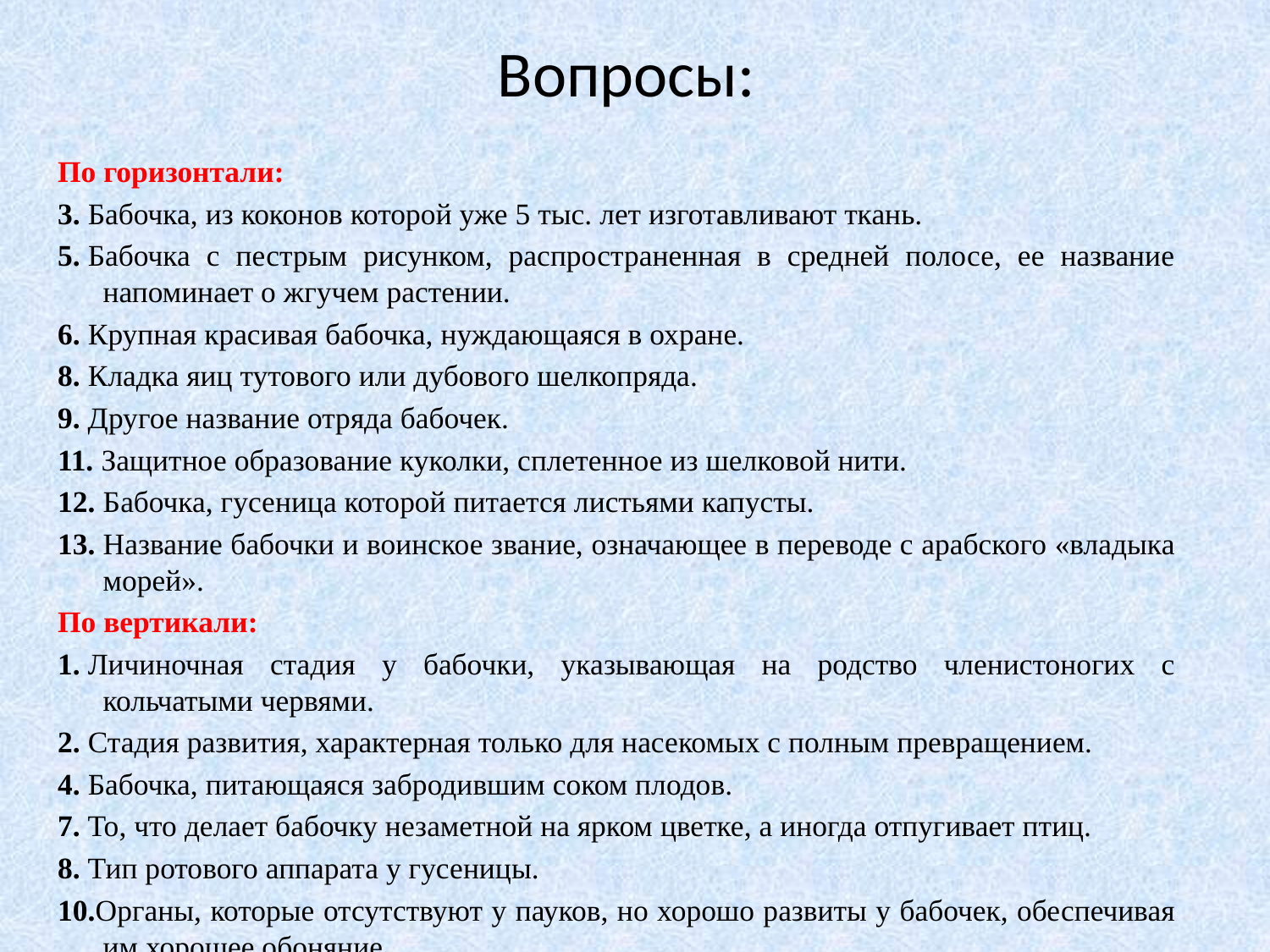

# Вопросы:
По горизонтали:
3. Бабочка, из коконов которой уже 5 тыс. лет изготавливают ткань.
5. Бабочка с пестрым рисунком, распространенная в средней полосе, ее название напоминает о жгучем растении.
6. Крупная красивая бабочка, нуждающаяся в охране.
8. Кладка яиц тутового или дубового шелкопряда.
9. Другое название отряда бабочек.
11. Защитное образование куколки, сплетенное из шелковой нити.
12. Бабочка, гусеница которой питается листьями капусты.
13. Название бабочки и воинское звание, означающее в переводе с арабского «владыка морей».
По вертикали:
1. Личиночная стадия у бабочки, указывающая на родство членистоногих с кольчатыми червями.
2. Стадия развития, характерная только для насекомых с полным превращением.
4. Бабочка, питающаяся забродившим соком плодов.
7. То, что делает бабочку незаметной на ярком цветке, а иногда отпугивает птиц.
8. Тип ротового аппарата у гусеницы.
10.Органы, которые отсутствуют у пауков, но хорошо развиты у бабочек, обеспечивая им хорошее обоняние.